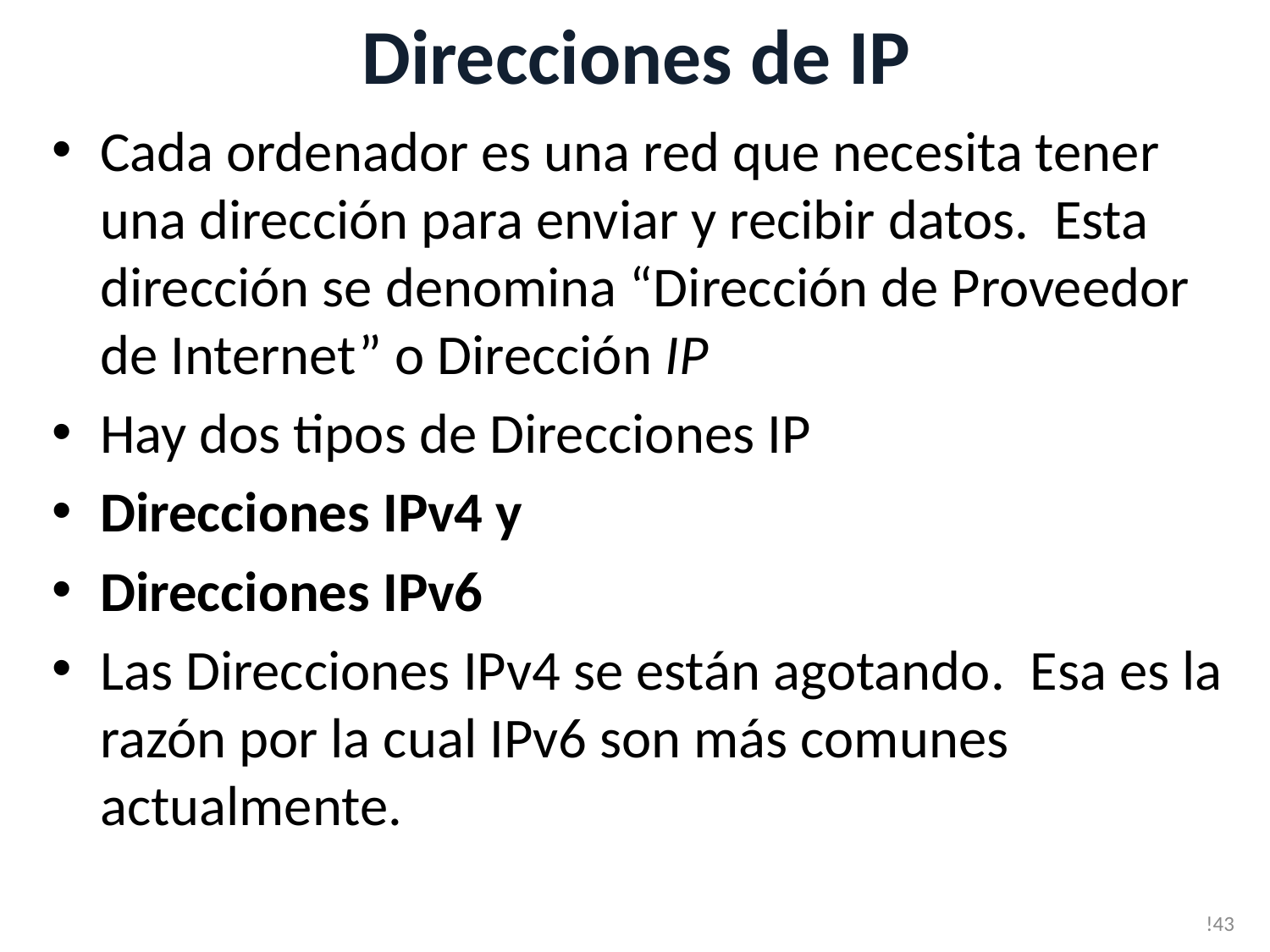

# Direcciones de IP
Cada ordenador es una red que necesita tener una dirección para enviar y recibir datos.  Esta dirección se denomina “Dirección de Proveedor de Internet” o Dirección IP
Hay dos tipos de Direcciones IP
Direcciones IPv4 y
Direcciones IPv6
Las Direcciones IPv4 se están agotando.  Esa es la razón por la cual IPv6 son más comunes actualmente.

!43